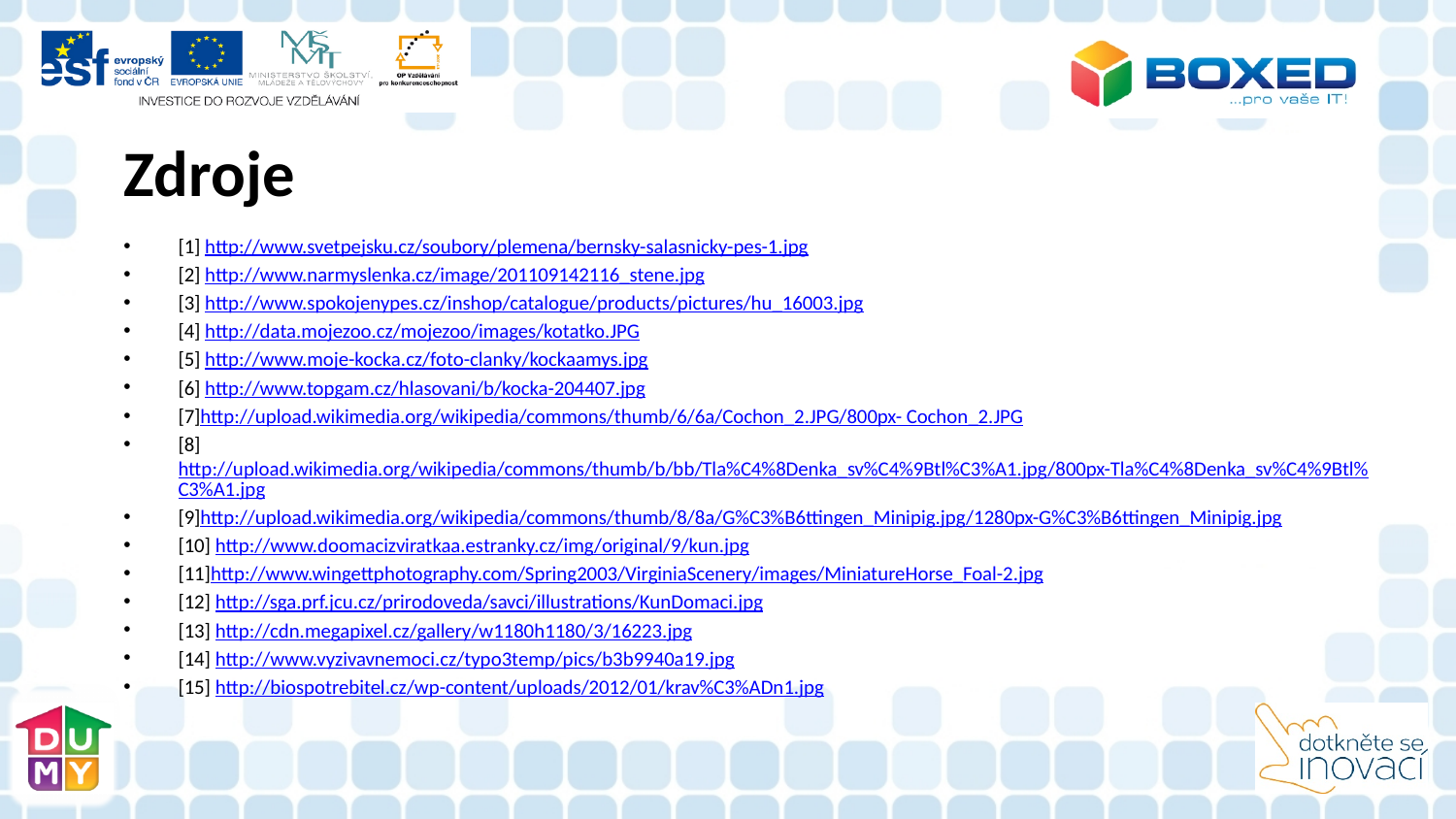

Zdroje
[1] http://www.svetpejsku.cz/soubory/plemena/bernsky-salasnicky-pes-1.jpg
[2] http://www.narmyslenka.cz/image/201109142116_stene.jpg
[3] http://www.spokojenypes.cz/inshop/catalogue/products/pictures/hu_16003.jpg
[4] http://data.mojezoo.cz/mojezoo/images/kotatko.JPG
[5] http://www.moje-kocka.cz/foto-clanky/kockaamys.jpg
[6] http://www.topgam.cz/hlasovani/b/kocka-204407.jpg
[7]http://upload.wikimedia.org/wikipedia/commons/thumb/6/6a/Cochon_2.JPG/800px- Cochon_2.JPG
[8]http://upload.wikimedia.org/wikipedia/commons/thumb/b/bb/Tla%C4%8Denka_sv%C4%9Btl%C3%A1.jpg/800px-Tla%C4%8Denka_sv%C4%9Btl%C3%A1.jpg
[9]http://upload.wikimedia.org/wikipedia/commons/thumb/8/8a/G%C3%B6ttingen_Minipig.jpg/1280px-G%C3%B6ttingen_Minipig.jpg
[10] http://www.doomacizviratkaa.estranky.cz/img/original/9/kun.jpg
[11]http://www.wingettphotography.com/Spring2003/VirginiaScenery/images/MiniatureHorse_Foal-2.jpg
[12] http://sga.prf.jcu.cz/prirodoveda/savci/illustrations/KunDomaci.jpg
[13] http://cdn.megapixel.cz/gallery/w1180h1180/3/16223.jpg
[14] http://www.vyzivavnemoci.cz/typo3temp/pics/b3b9940a19.jpg
[15] http://biospotrebitel.cz/wp-content/uploads/2012/01/krav%C3%ADn1.jpg